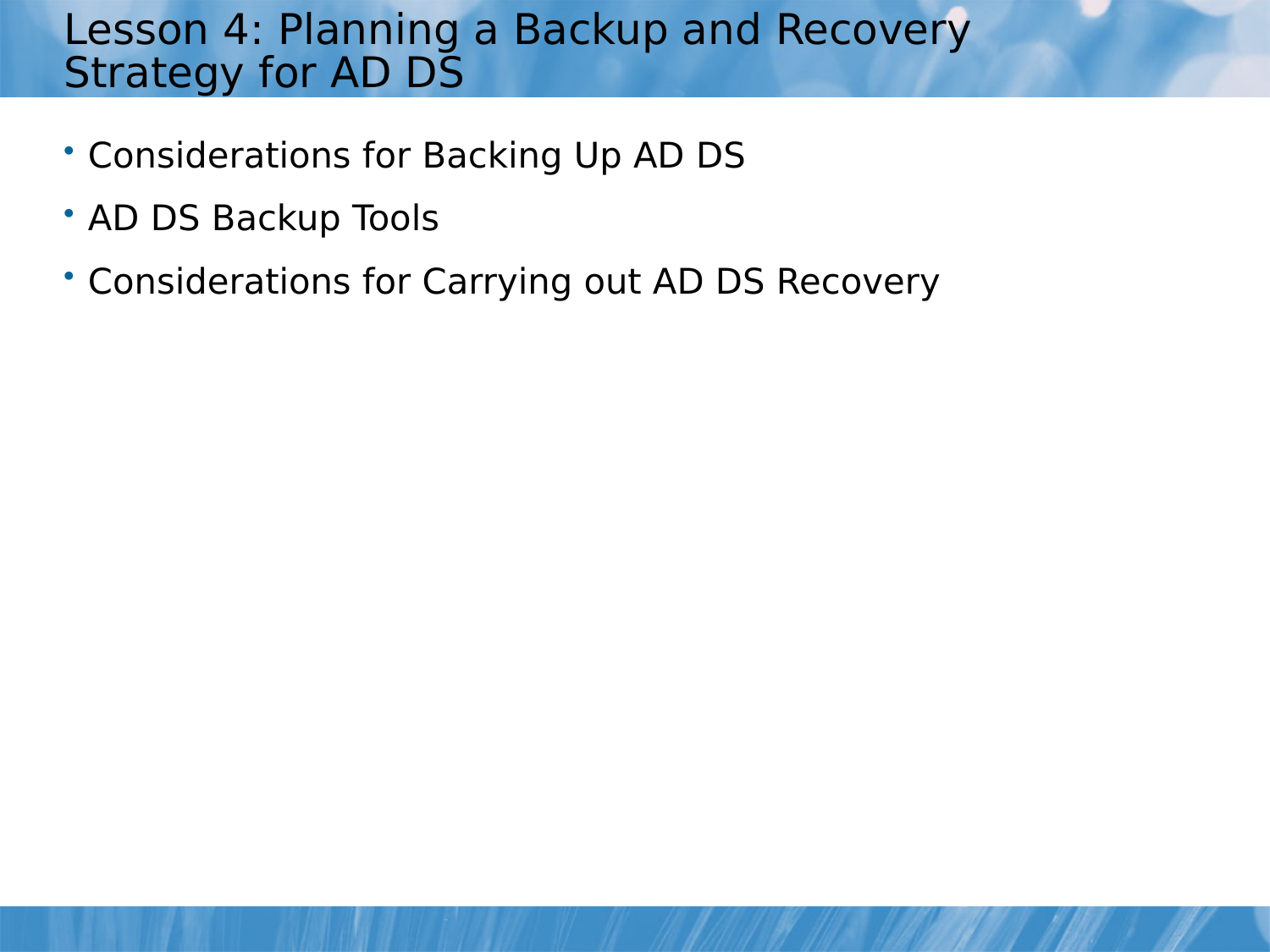

# Lesson 4: Planning a Backup and Recovery Strategy for AD DS
Considerations for Backing Up AD DS
AD DS Backup Tools
Considerations for Carrying out AD DS Recovery